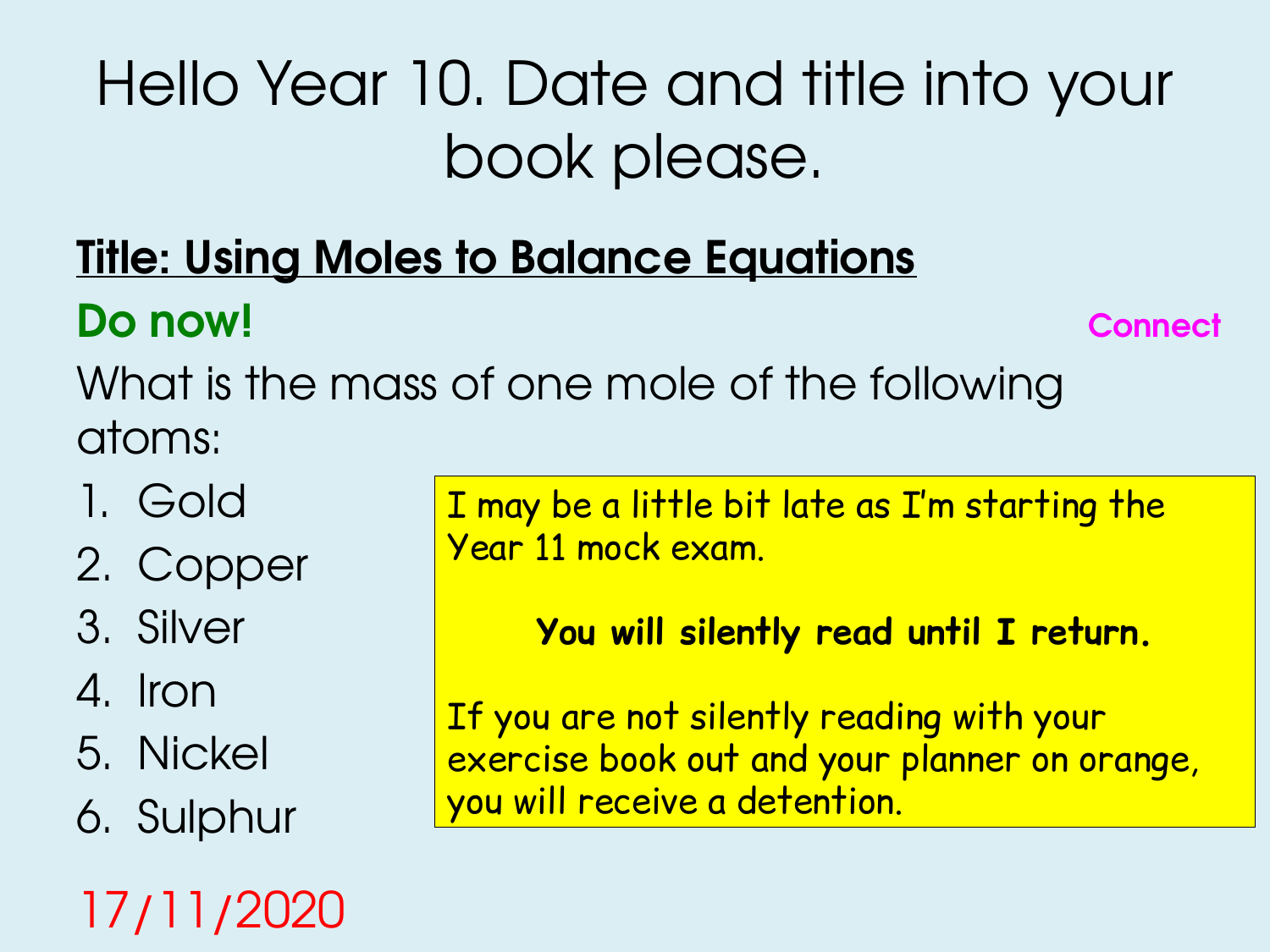

# Hello Year 10. Date and title into your book please.
Title: Using Moles to Balance Equations
Do now!
What is the mass of one mole of the following atoms:
Gold
Copper
Silver
Iron
Nickel
Sulphur

Connect
I may be a little bit late as I’m starting the Year 11 mock exam.

You will silently read until I return.

If you are not silently reading with your exercise book out and your planner on orange, you will receive a detention.
17/11/2020